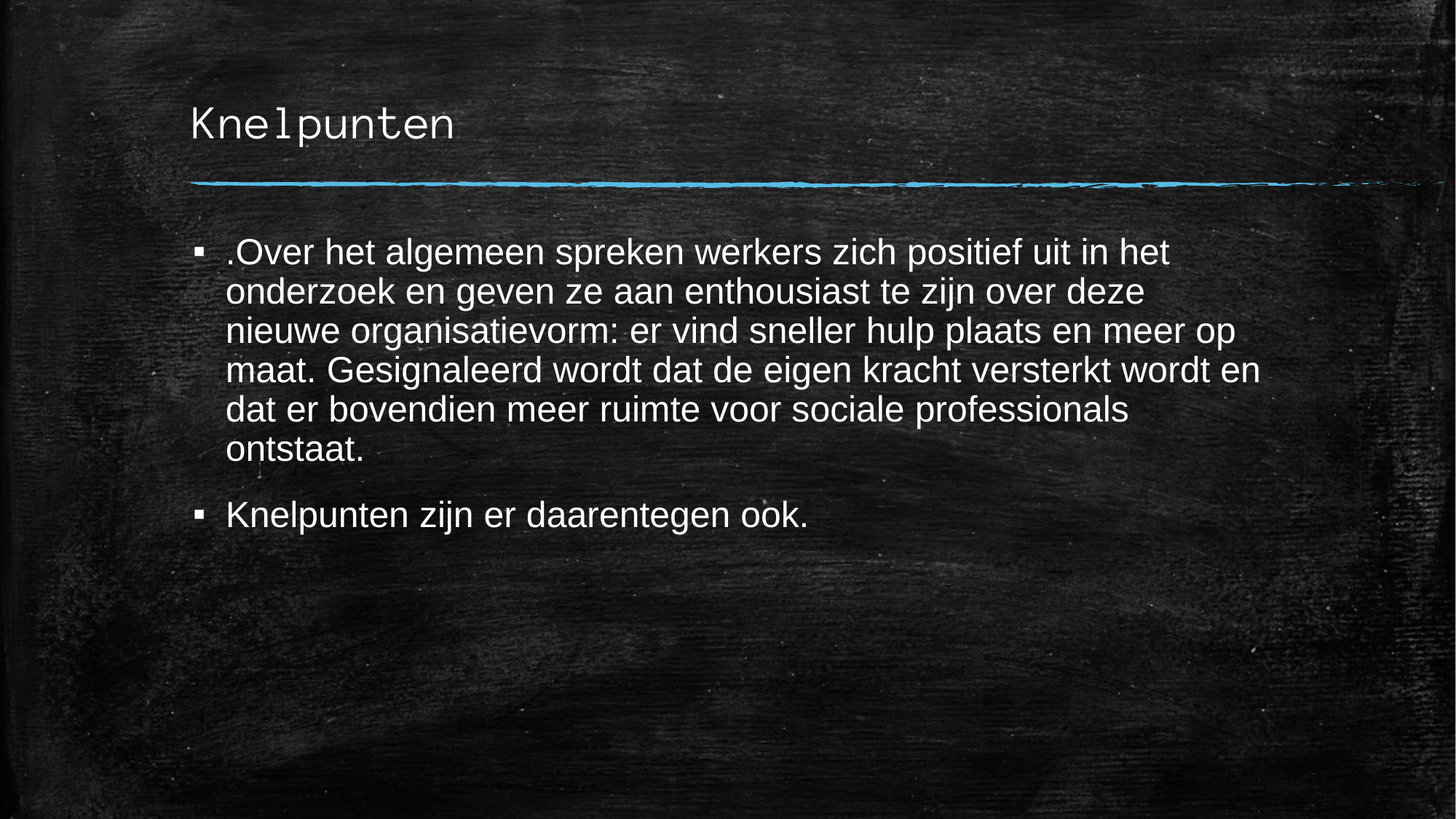

# Knelpunten
.Over het algemeen spreken werkers zich positief uit in het onderzoek en geven ze aan enthousiast te zijn over deze nieuwe organisatievorm: er vind sneller hulp plaats en meer op maat. Gesignaleerd wordt dat de eigen kracht versterkt wordt en dat er bovendien meer ruimte voor sociale professionals ontstaat.
Knelpunten zijn er daarentegen ook.